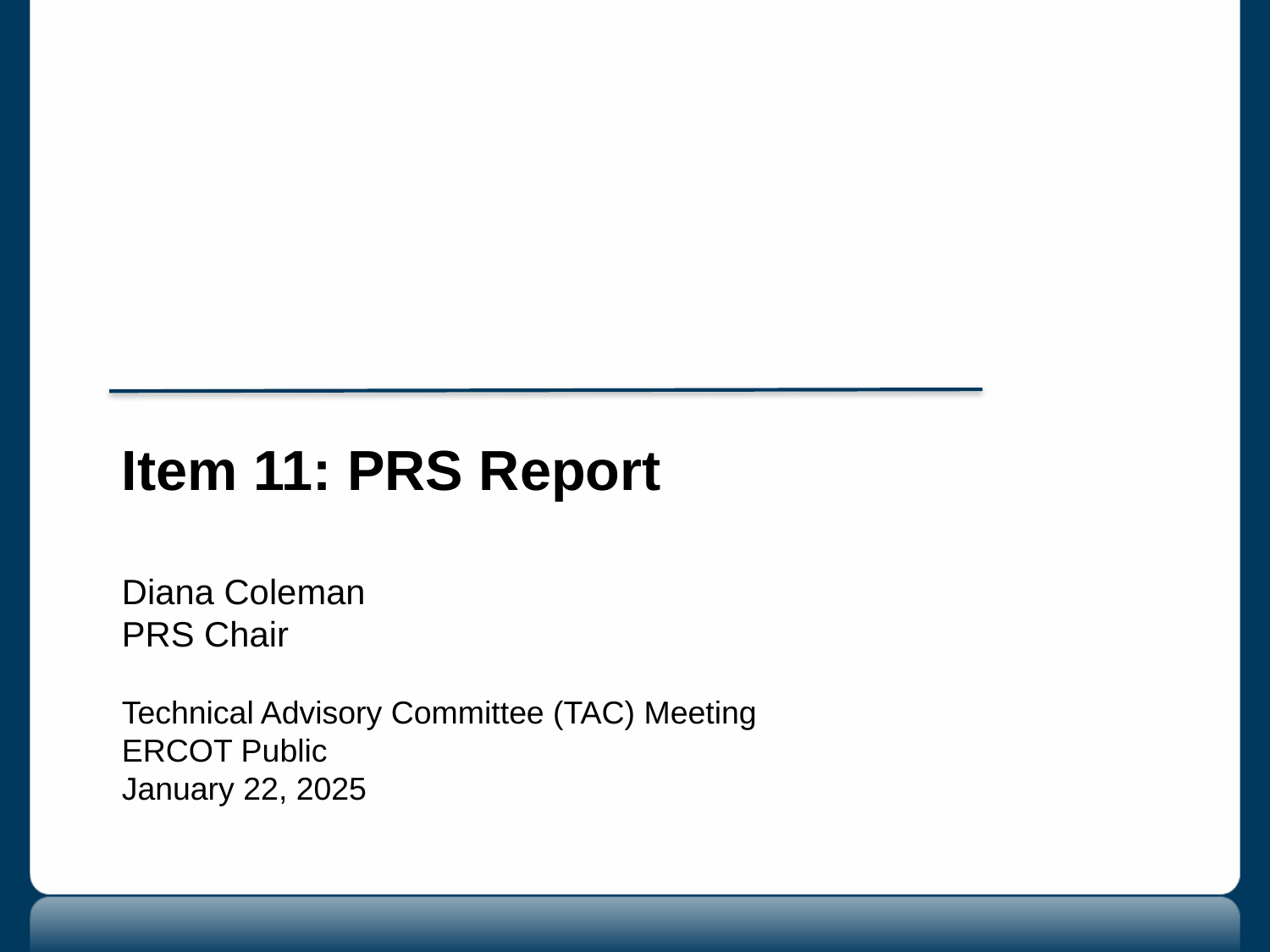

Item 11: PRS Report

Diana Coleman
PRS Chair

Technical Advisory Committee (TAC) Meeting
ERCOT Public
January 22, 2025